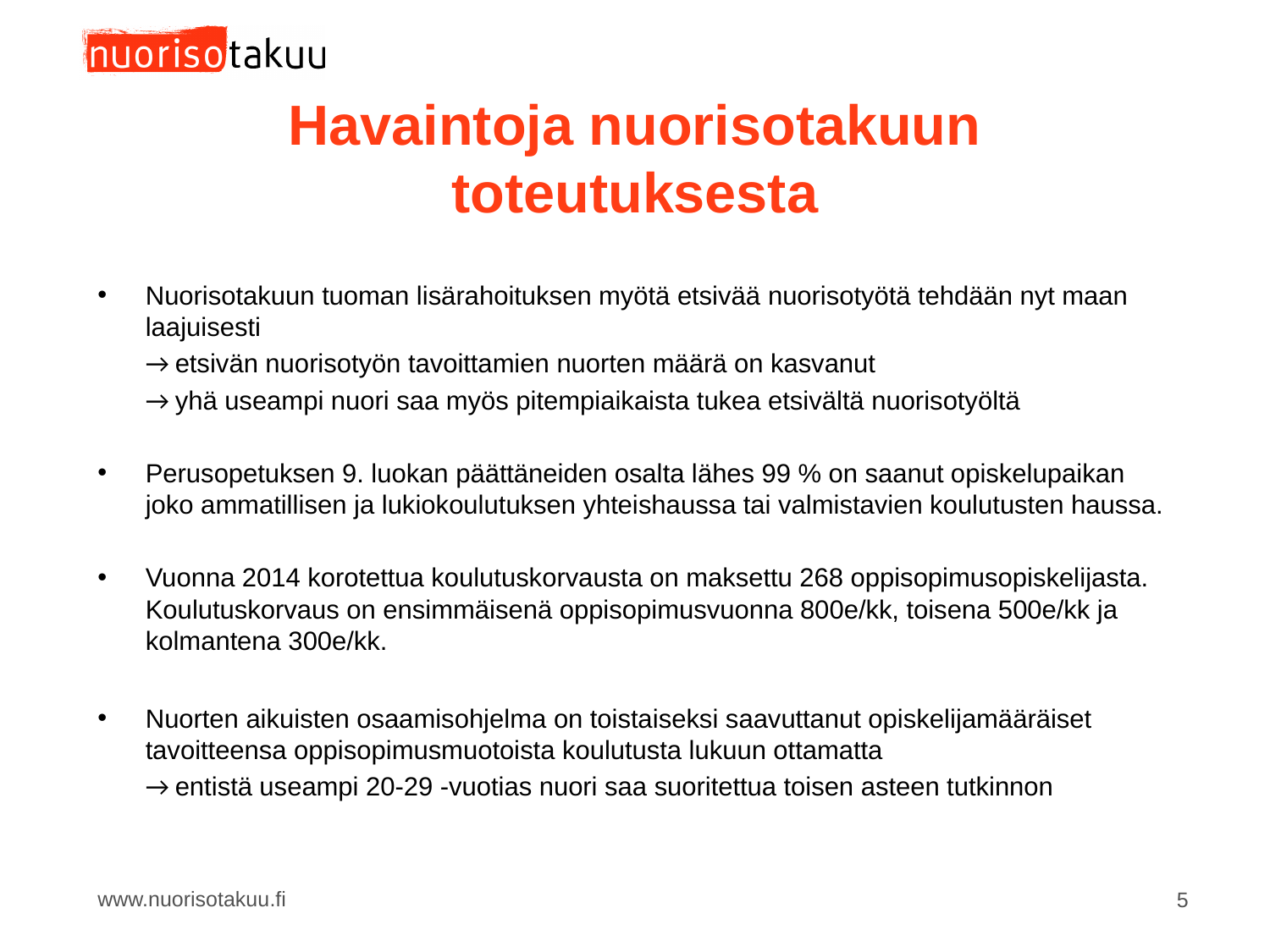

# Havaintoja nuorisotakuun toteutuksesta

Nuorisotakuun tuoman lisärahoituksen myötä etsivää nuorisotyötä tehdään nyt maan laajuisesti
	→ etsivän nuorisotyön tavoittamien nuorten määrä on kasvanut
	→ yhä useampi nuori saa myös pitempiaikaista tukea etsivältä nuorisotyöltä

Perusopetuksen 9. luokan päättäneiden osalta lähes 99 % on saanut opiskelupaikan joko ammatillisen ja lukiokoulutuksen yhteishaussa tai valmistavien koulutusten haussa.

Vuonna 2014 korotettua koulutuskorvausta on maksettu 268 oppisopimusopiskelijasta. Koulutuskorvaus on ensimmäisenä oppisopimusvuonna 800e/kk, toisena 500e/kk ja kolmantena 300e/kk.

Nuorten aikuisten osaamisohjelma on toistaiseksi saavuttanut opiskelijamääräiset tavoitteensa oppisopimusmuotoista koulutusta lukuun ottamatta
	→ entistä useampi 20-29 -vuotias nuori saa suoritettua toisen asteen tutkinnon